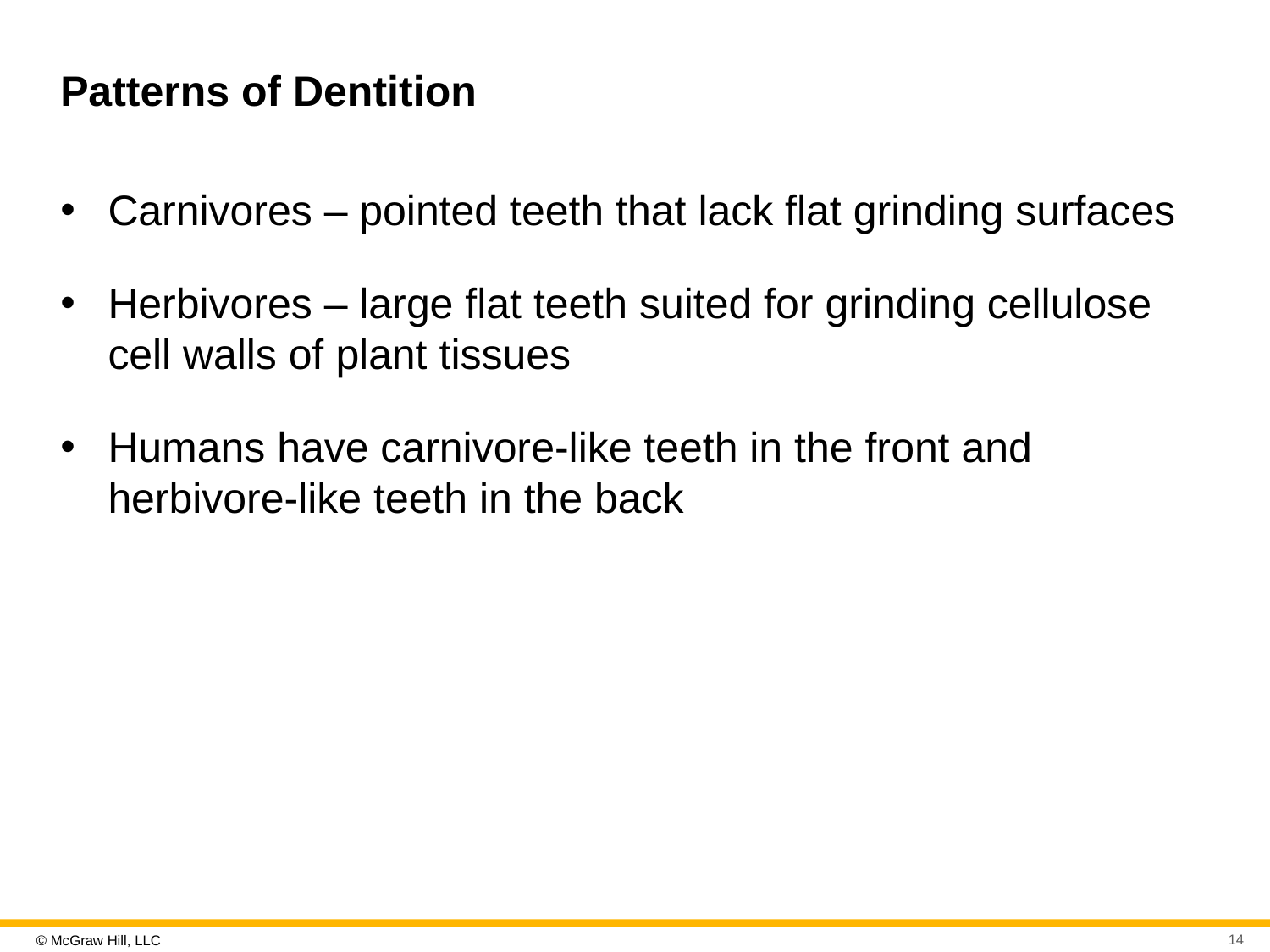

# Patterns of Dentition
Carnivores – pointed teeth that lack flat grinding surfaces
Herbivores – large flat teeth suited for grinding cellulose cell walls of plant tissues
Humans have carnivore-like teeth in the front and herbivore-like teeth in the back
14